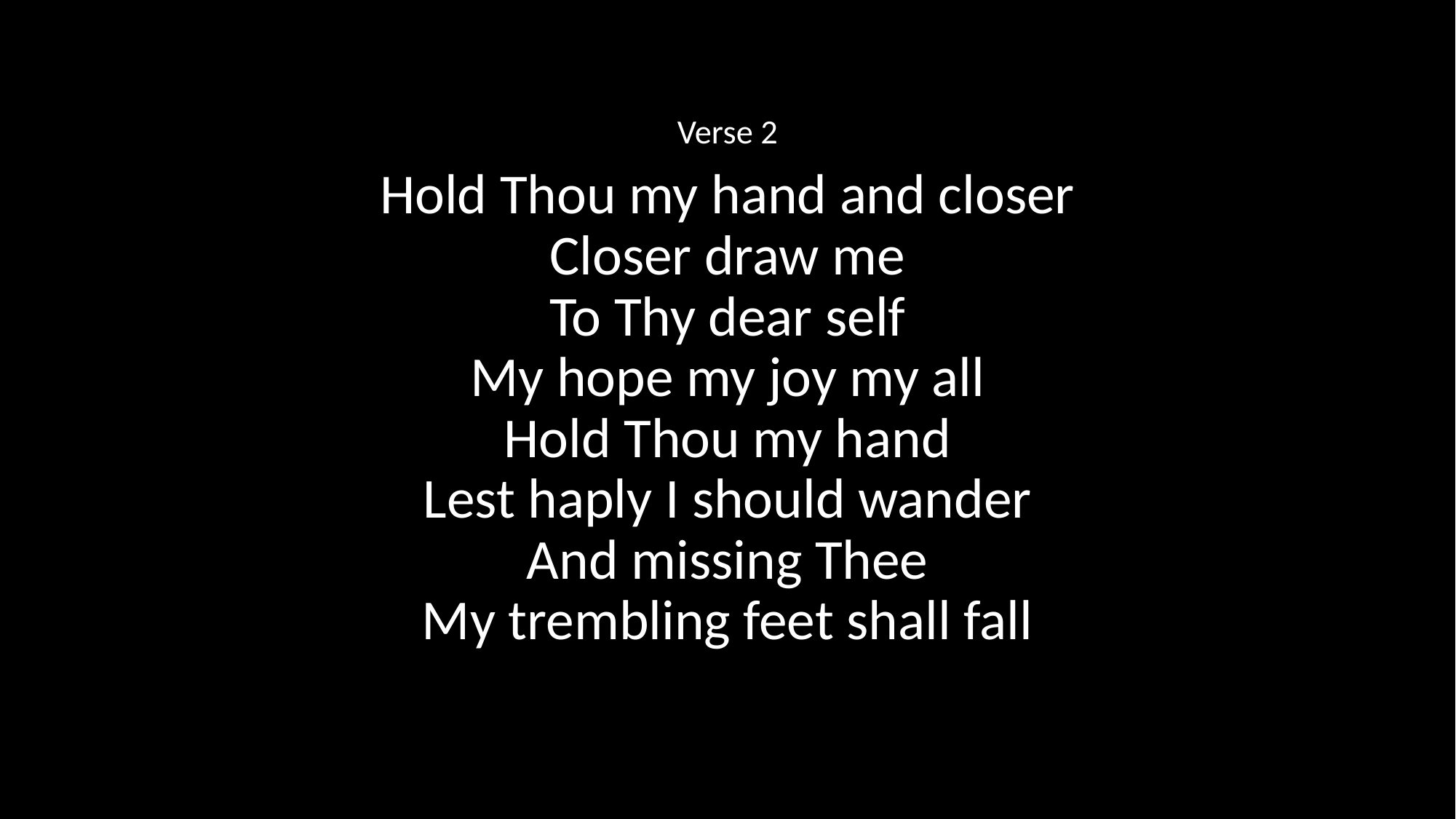

Verse 2
Hold Thou my hand and closer
Closer draw me
To Thy dear self
My hope my joy my all
Hold Thou my hand
Lest haply I should wander
And missing Thee
My trembling feet shall fall